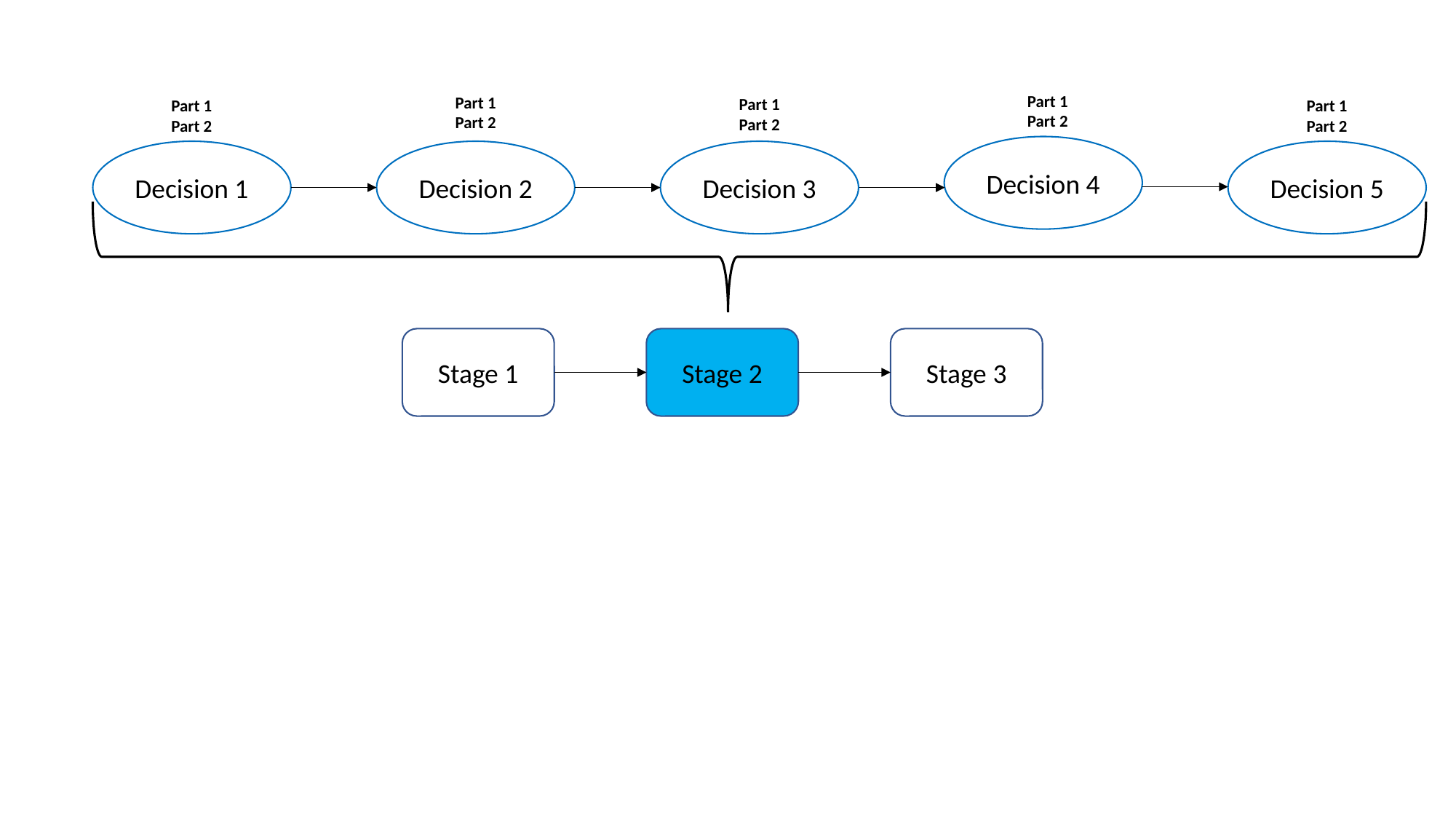

Part 1
Part 2
Part 1
Part 2
Part 1
Part 2
Part 1
Part 2
Part 1
Part 2
Decision 4
Decision 1
Decision 2
Decision 3
Decision 5
Stage 3
Stage 1
Stage 2